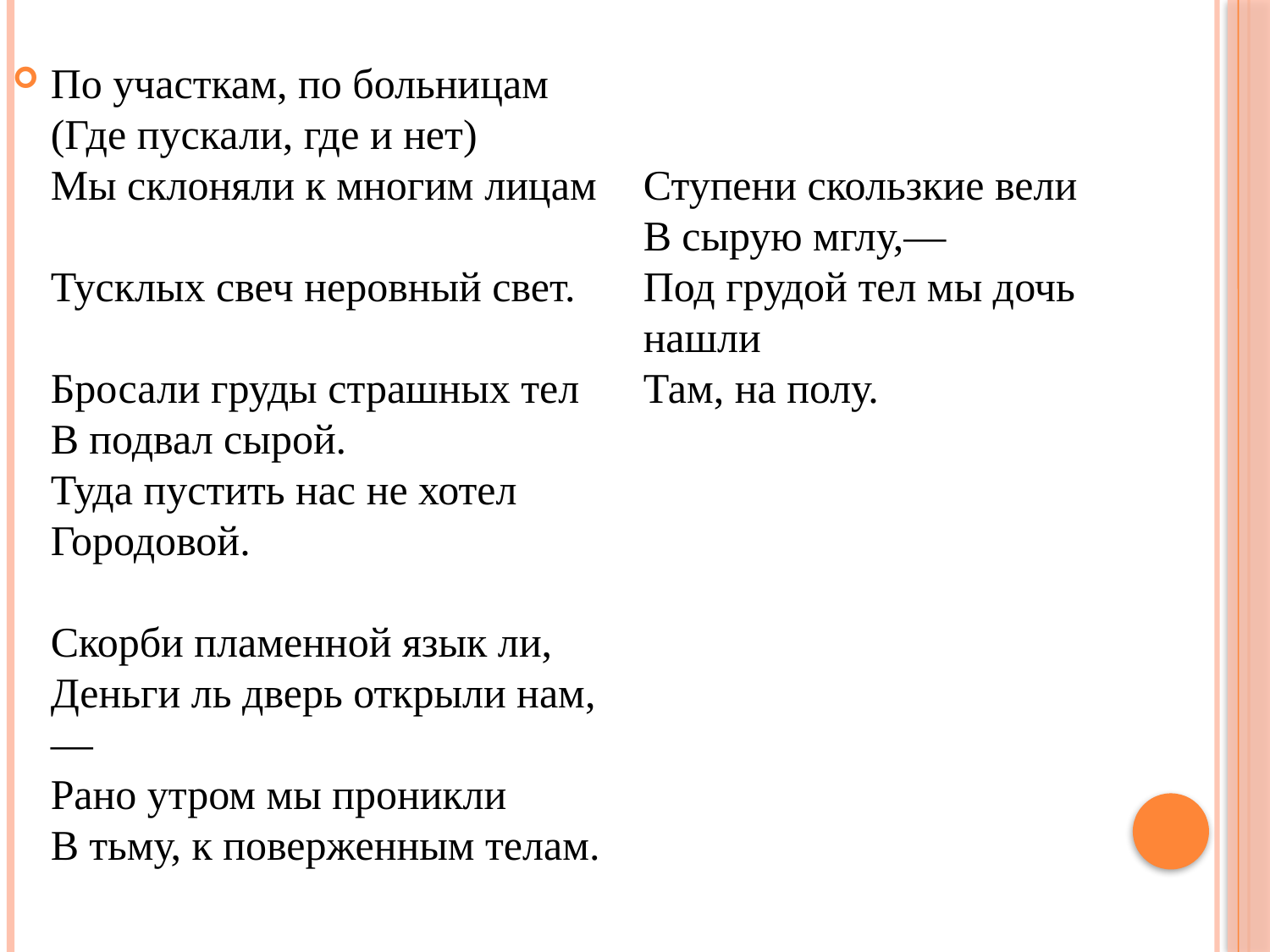

По участкам, по больницам
(Где пускали, где и нет)
Мы склоняли к многим лицам
Тусклых свеч неровный свет.
Бросали груды страшных тел
В подвал сырой.
Туда пустить нас не хотел
Городовой.
Скорби пламенной язык ли,
Деньги ль дверь открыли нам,—
Рано утром мы проникли
В тьму, к поверженным телам.
Ступени скользкие вели
В сырую мглу,—
Под грудой тел мы дочь нашли
Там, на полу.